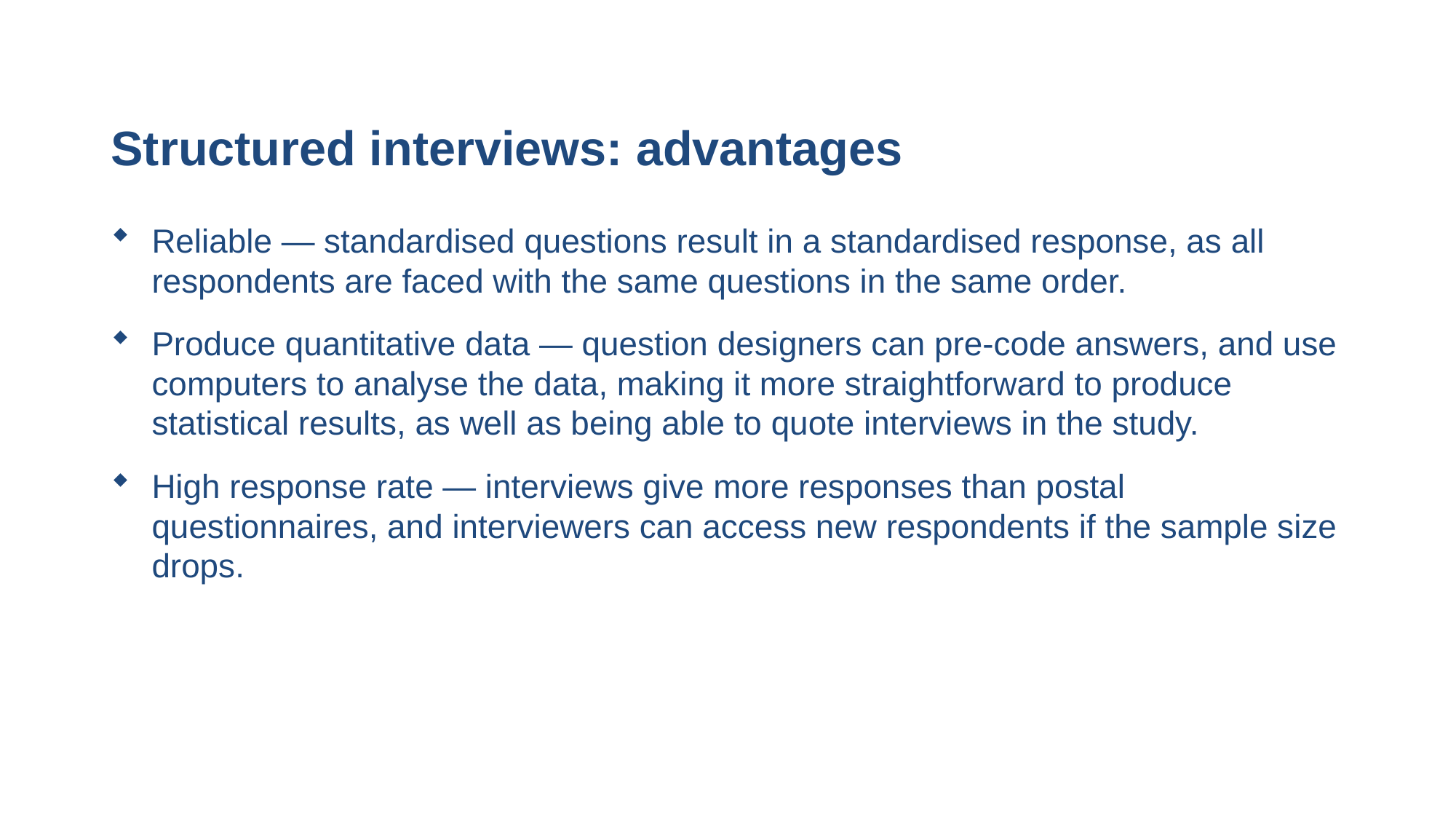

# Structured interviews: advantages
Reliable — standardised questions result in a standardised response, as all respondents are faced with the same questions in the same order.
Produce quantitative data — question designers can pre-code answers, and use computers to analyse the data, making it more straightforward to produce statistical results, as well as being able to quote interviews in the study.
High response rate — interviews give more responses than postal questionnaires, and interviewers can access new respondents if the sample size drops.